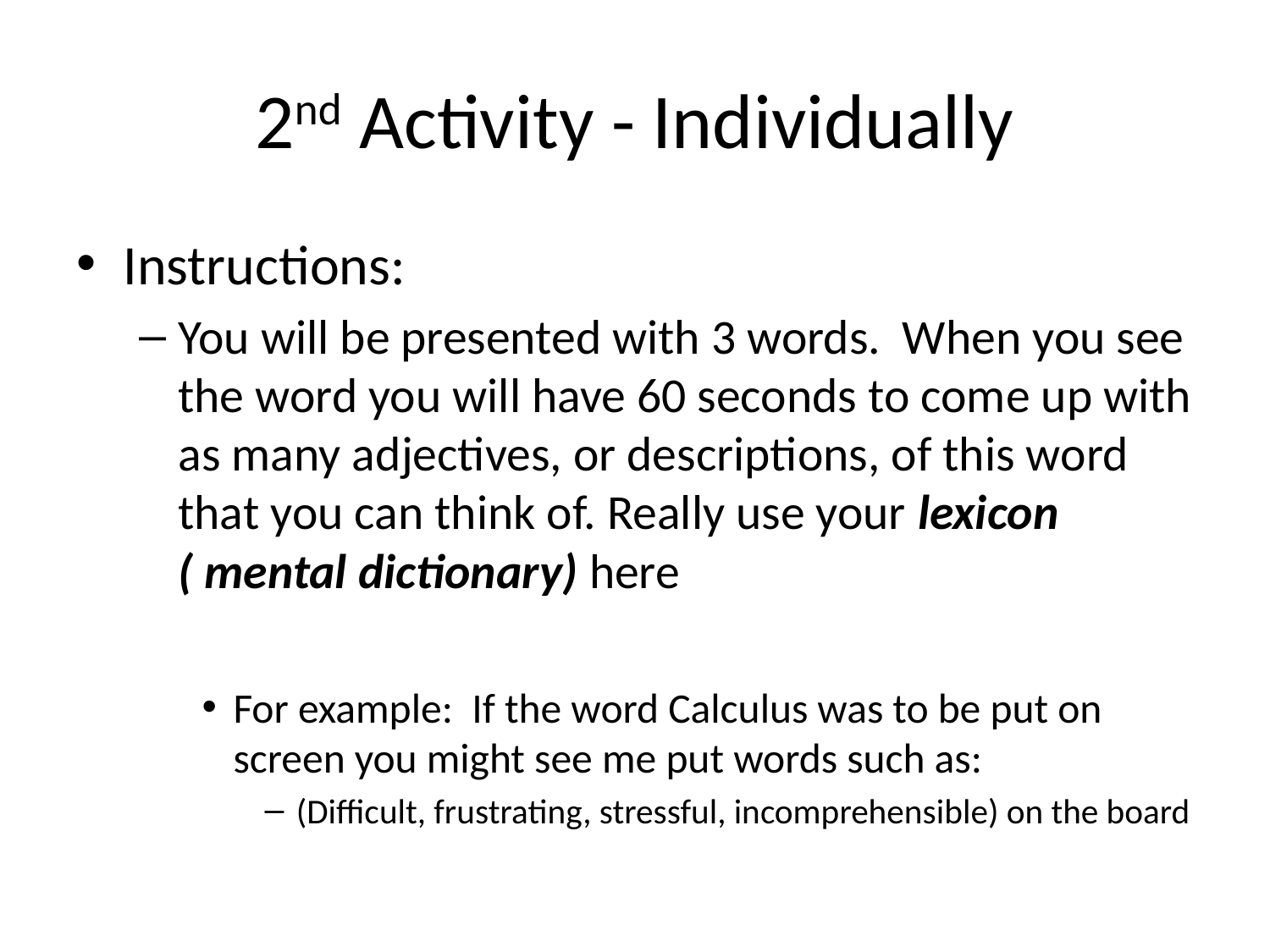

# 2nd Activity - Individually
Instructions:
You will be presented with 3 words.  When you see the word you will have 60 seconds to come up with as many adjectives, or descriptions, of this word that you can think of. Really use your lexicon ( mental dictionary) here

For example:  If the word Calculus was to be put on screen you might see me put words such as:
(Difficult, frustrating, stressful, incomprehensible) on the board